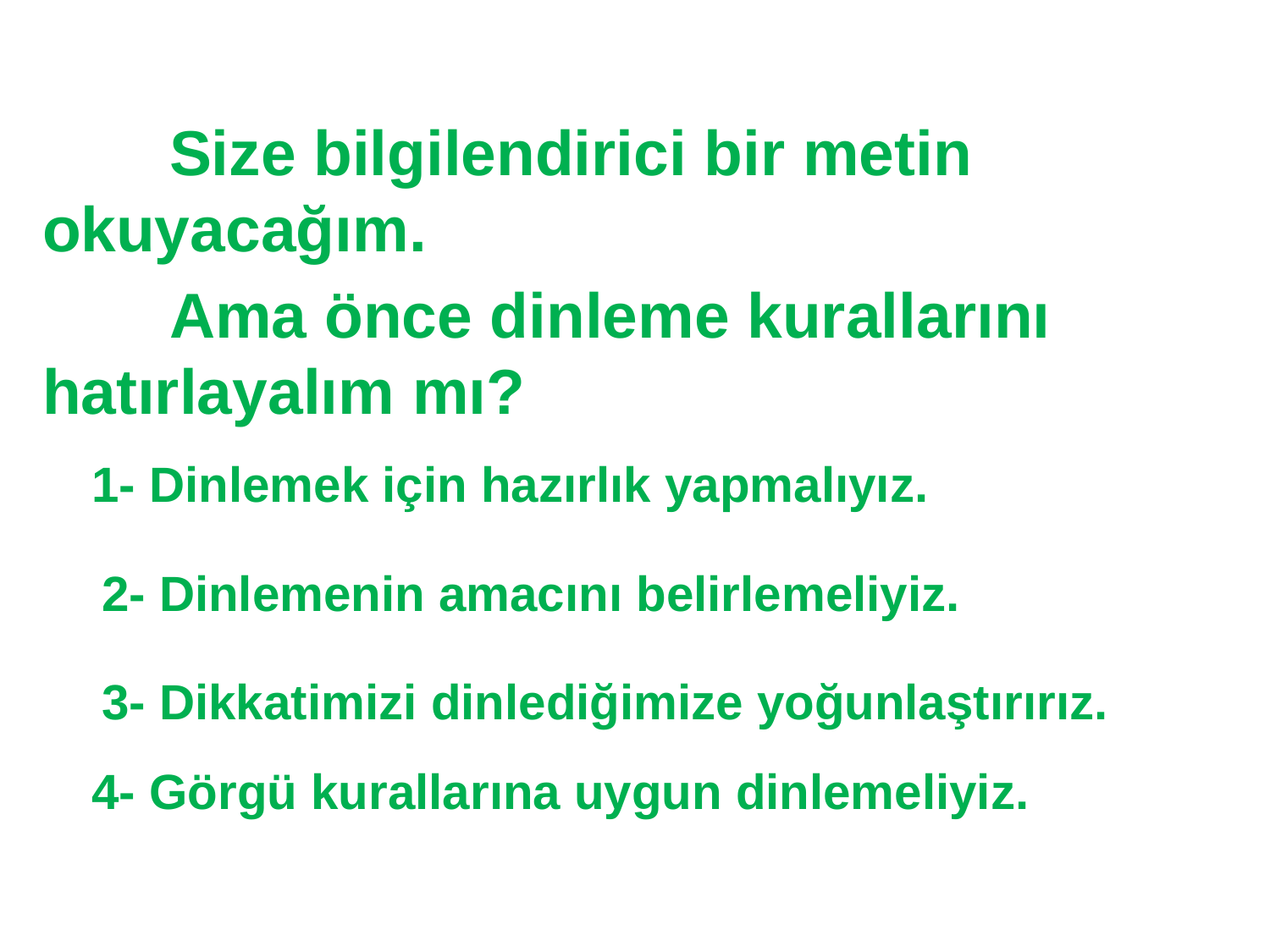

Size bilgilendirici bir metin okuyacağım.
 	Ama önce dinleme kurallarını hatırlayalım mı?
1- Dinlemek için hazırlık yapmalıyız.
2- Dinlemenin amacını belirlemeliyiz.
3- Dikkatimizi dinlediğimize yoğunlaştırırız.
4- Görgü kurallarına uygun dinlemeliyiz.